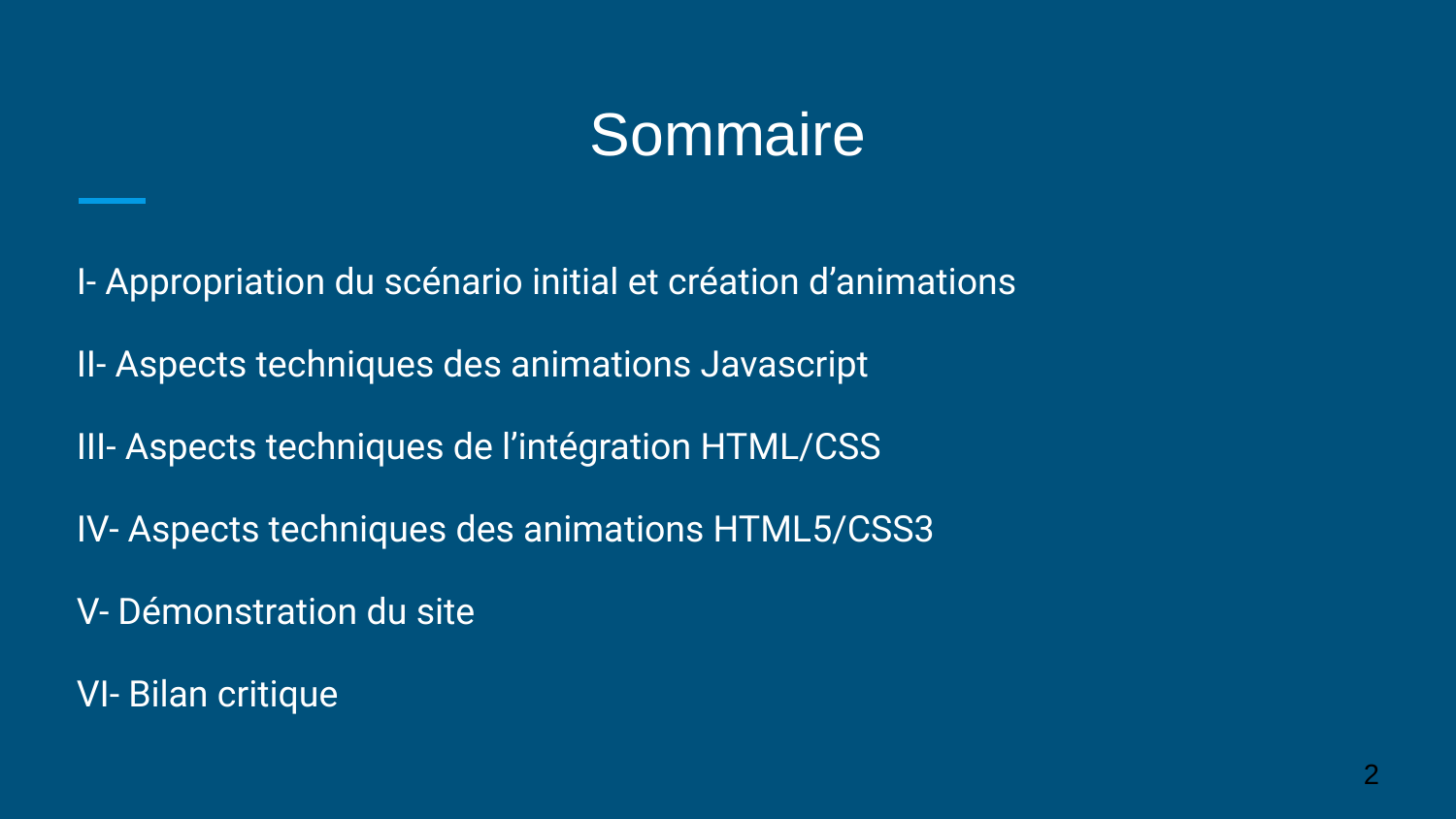

# Sommaire
I- Appropriation du scénario initial et création d’animations
II- Aspects techniques des animations Javascript
III- Aspects techniques de l’intégration HTML/CSS
IV- Aspects techniques des animations HTML5/CSS3
V- Démonstration du site
VI- Bilan critique
2